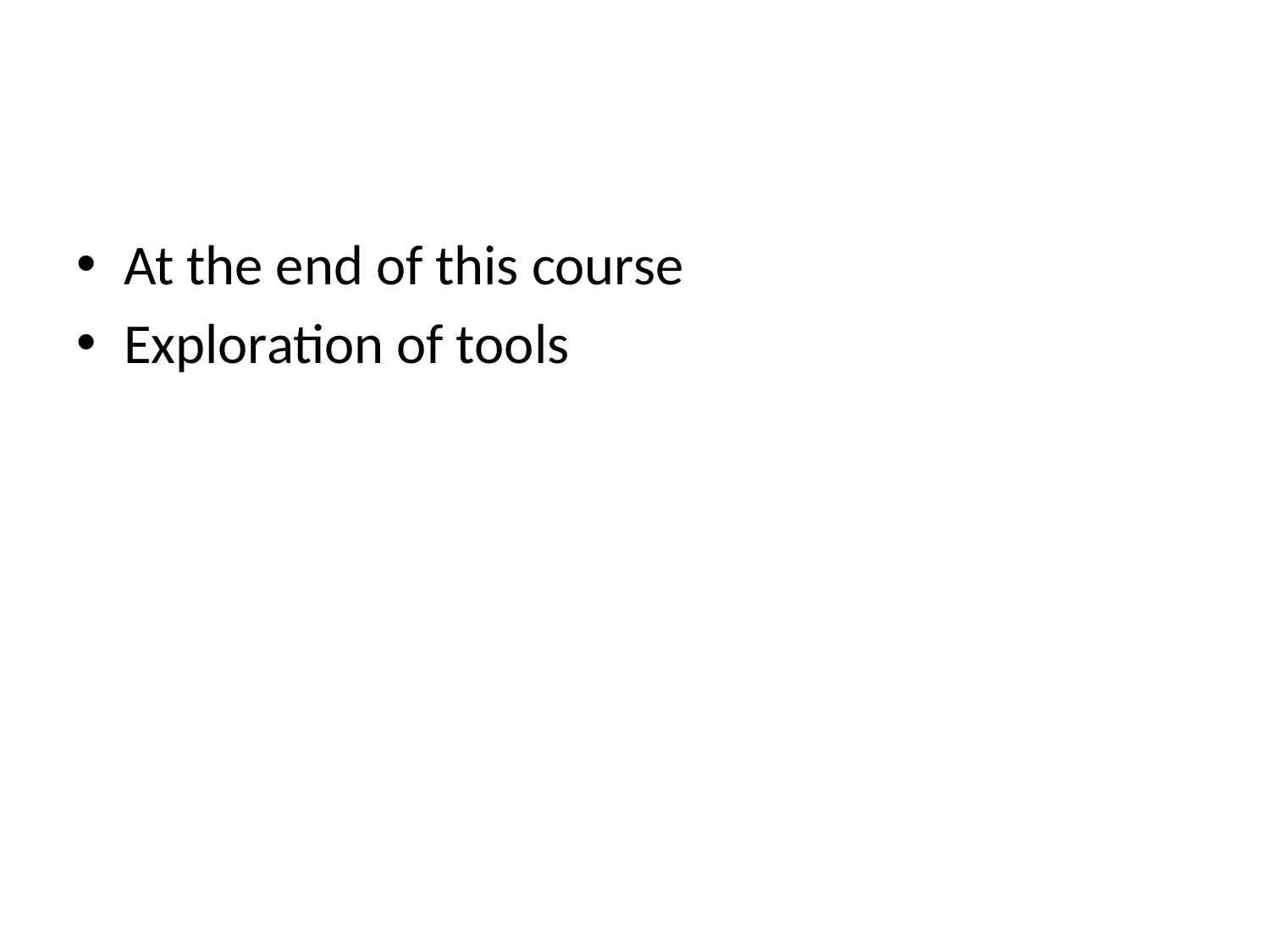

#
At the end of this course
Exploration of tools